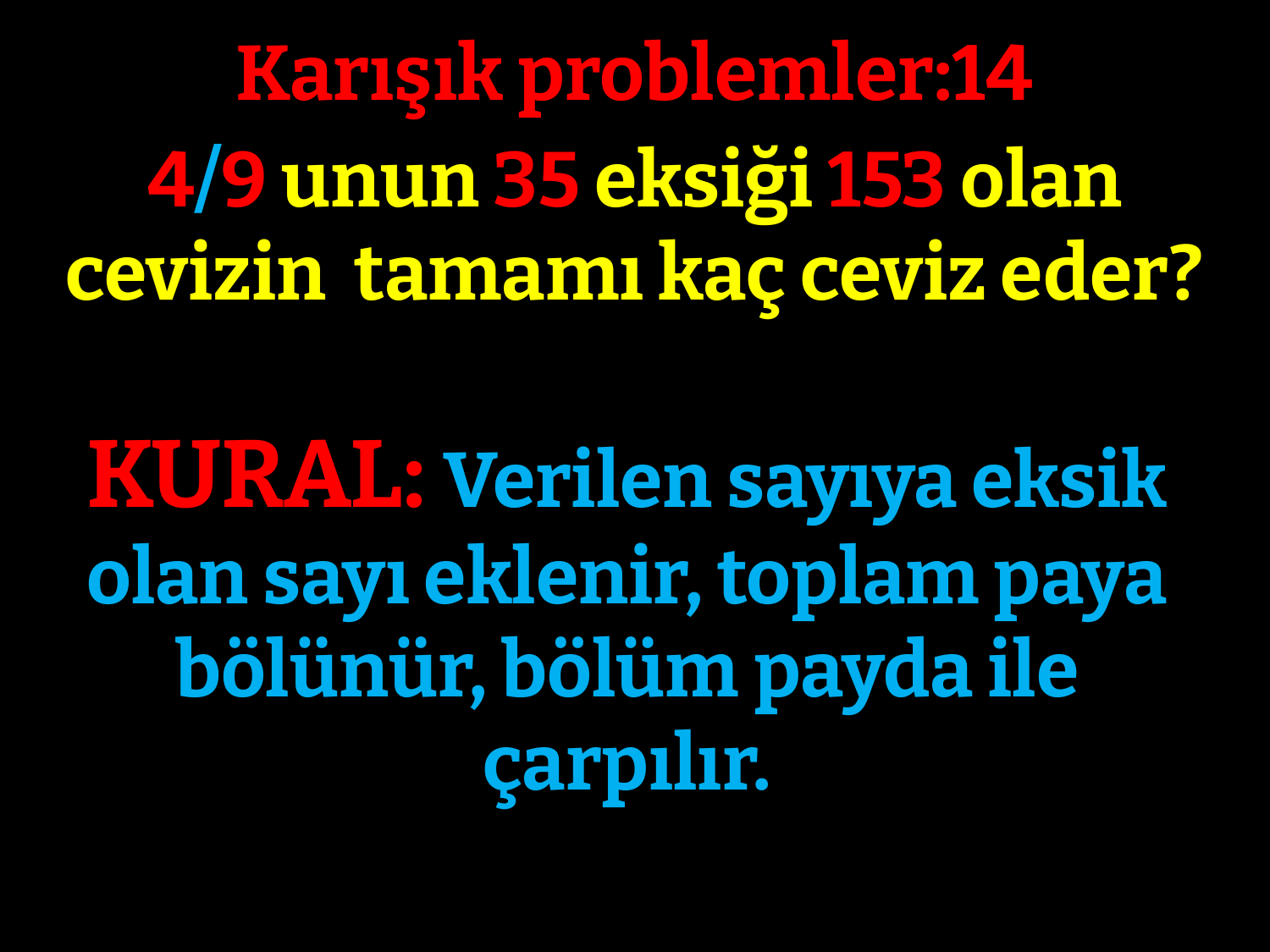

Karışık problemler:14
4/9 unun 35 eksiği 153 olan cevizin  tamamı kaç ceviz eder?
#
KURAL: Verilen sayıya eksik olan sayı eklenir, toplam paya bölünür, bölüm payda ile çarpılır.